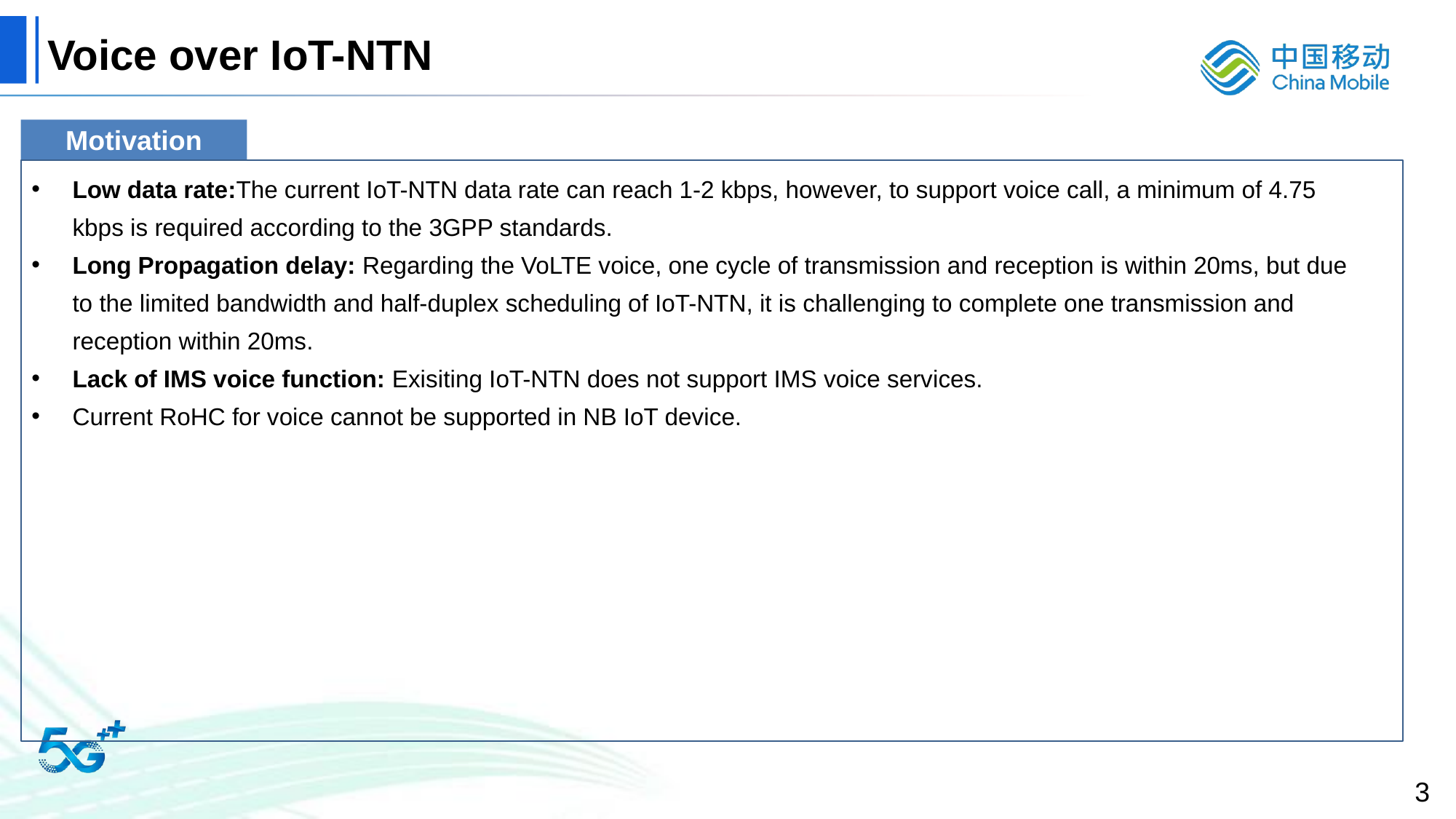

# Voice over IoT-NTN
Motivation
Low data rate:The current IoT-NTN data rate can reach 1-2 kbps, however, to support voice call, a minimum of 4.75 kbps is required according to the 3GPP standards.
Long Propagation delay: Regarding the VoLTE voice, one cycle of transmission and reception is within 20ms, but due to the limited bandwidth and half-duplex scheduling of IoT-NTN, it is challenging to complete one transmission and reception within 20ms.
Lack of IMS voice function: Exisiting IoT-NTN does not support IMS voice services.
Current RoHC for voice cannot be supported in NB IoT device.